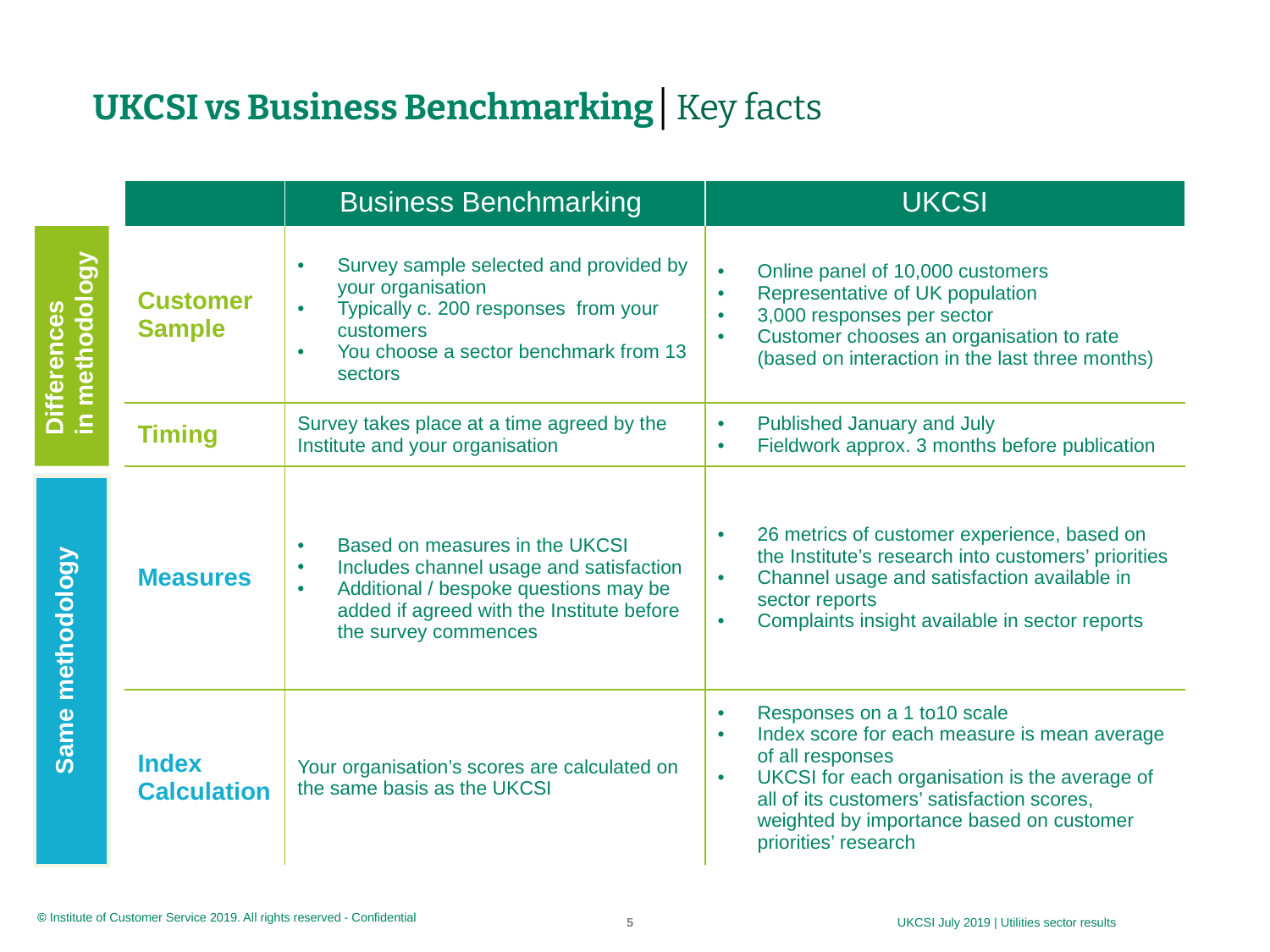

UKCSI vs Business Benchmarking│Key facts

|  | Business Benchmarking | UKCSI |
| --- | --- | --- |
| Customer Sample | Survey sample selected and provided by your organisation Typically c. 200 responses from your customers You choose a sector benchmark from 13 sectors | Online panel of 10,000 customers Representative of UK population 3,000 responses per sector Customer chooses an organisation to rate (based on interaction in the last three months) |
| Timing | Survey takes place at a time agreed by the Institute and your organisation | Published January and July Fieldwork approx. 3 months before publication |
| Measures | Based on measures in the UKCSI Includes channel usage and satisfaction Additional / bespoke questions may be added if agreed with the Institute before the survey commences | 26 metrics of customer experience, based on the Institute’s research into customers’ priorities Channel usage and satisfaction available in sector reports Complaints insight available in sector reports |
| Index Calculation | Your organisation’s scores are calculated on the same basis as the UKCSI | Responses on a 1 to10 scale Index score for each measure is mean average of all responses UKCSI for each organisation is the average of all of its customers’ satisfaction scores, weighted by importance based on customer priorities’ research |

Differences
in methodology

Same methodology
UKCSI July 2019 | Utilities sector results